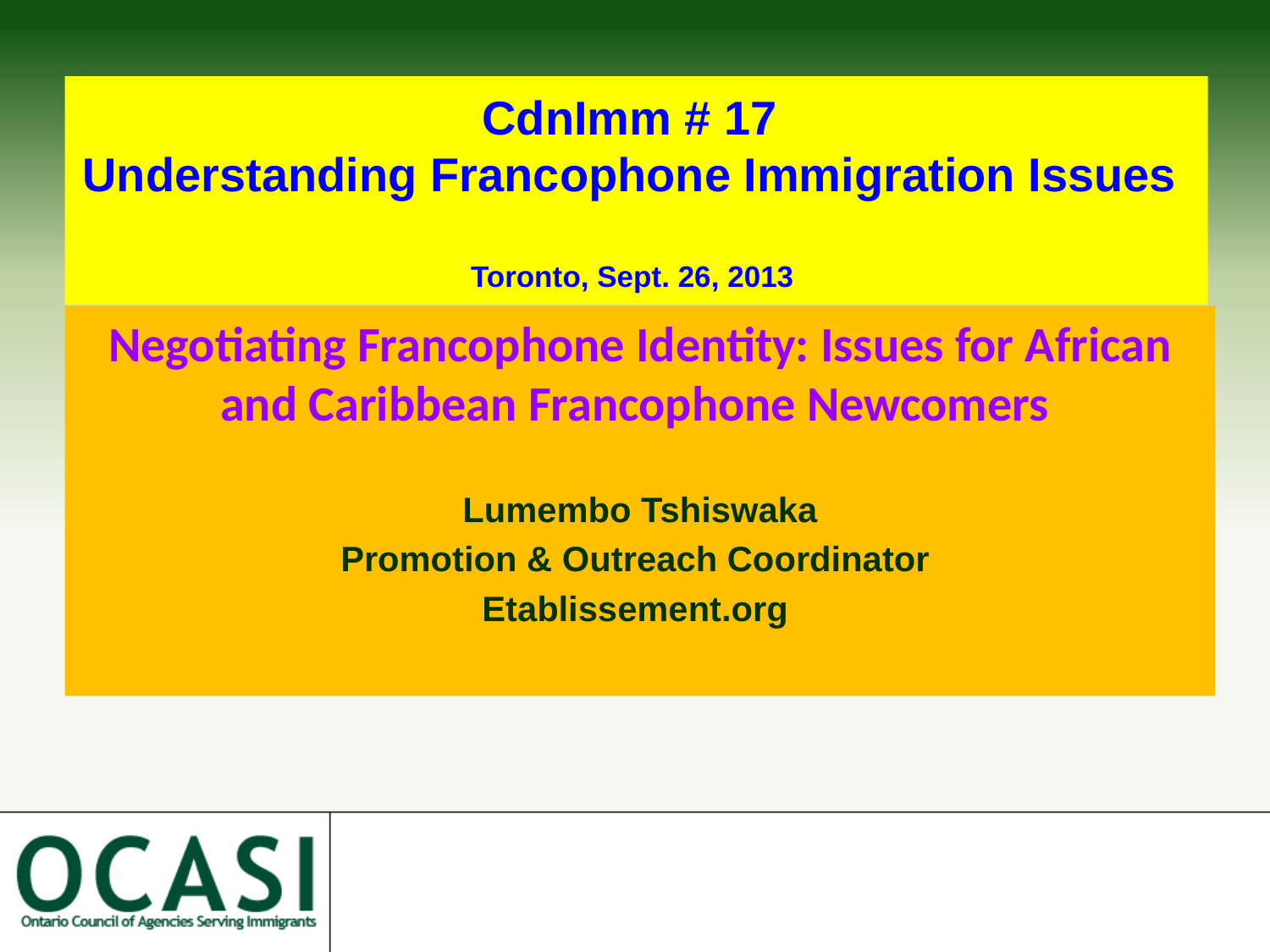

# CdnImm # 17 Understanding Francophone Immigration Issues Toronto, Sept. 26, 2013
Negotiating Francophone Identity: Issues for African and Caribbean Francophone Newcomers

Lumembo Tshiswaka
Promotion & Outreach Coordinator
Etablissement.org